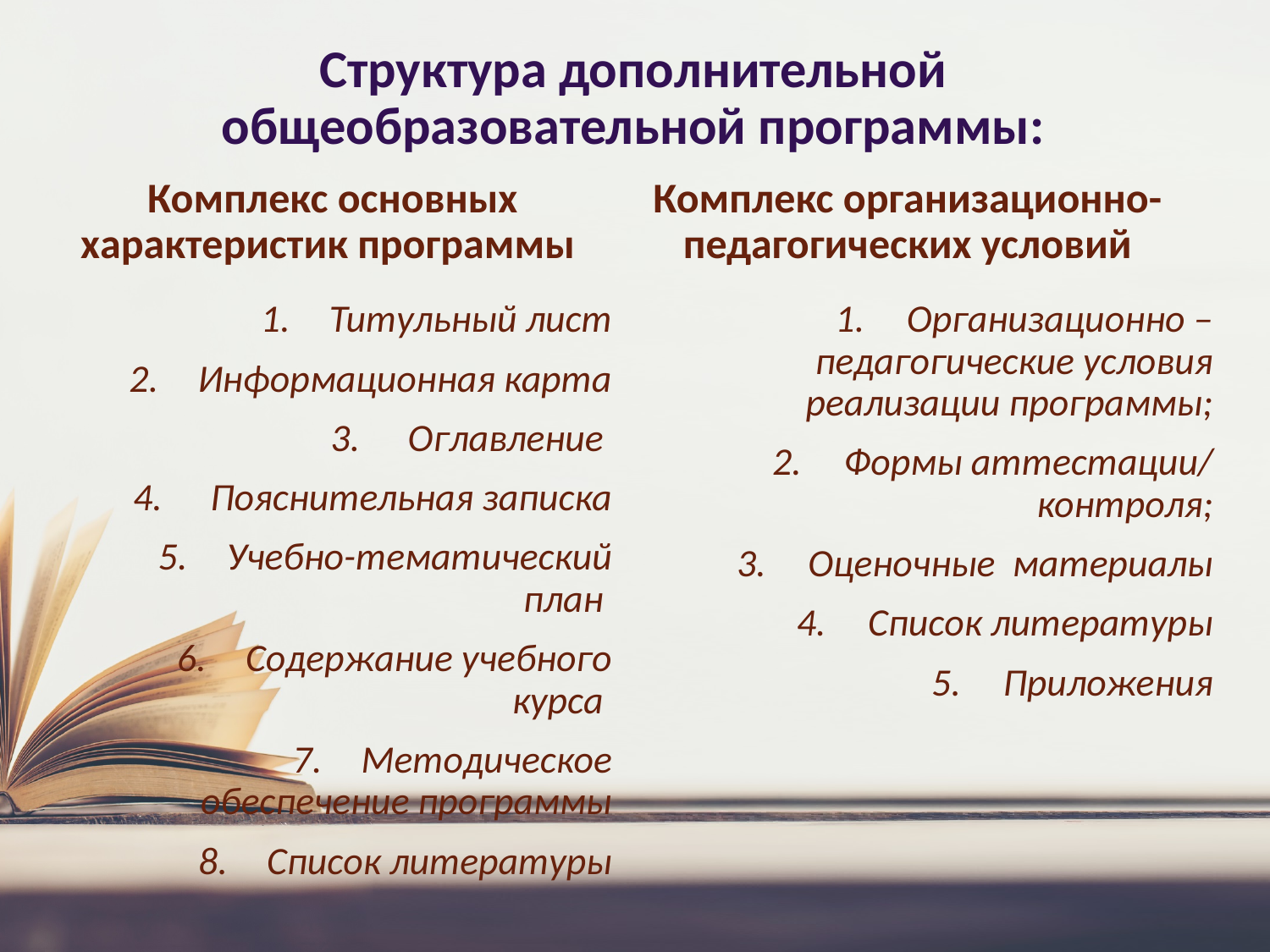

# Структура дополнительной общеобразовательной программы:
Комплекс основных характеристик программы
Комплекс организационно-педагогических условий
Титульный лист
Информационная карта
 Оглавление
 Пояснительная записка
Учебно-тематический план
Содержание учебного курса
Методическое обеспечение программы
Список литературы

Организационно –педагогические условия реализации программы;
Формы аттестации/ контроля;
Оценочные  материалы
Список литературы
Приложения